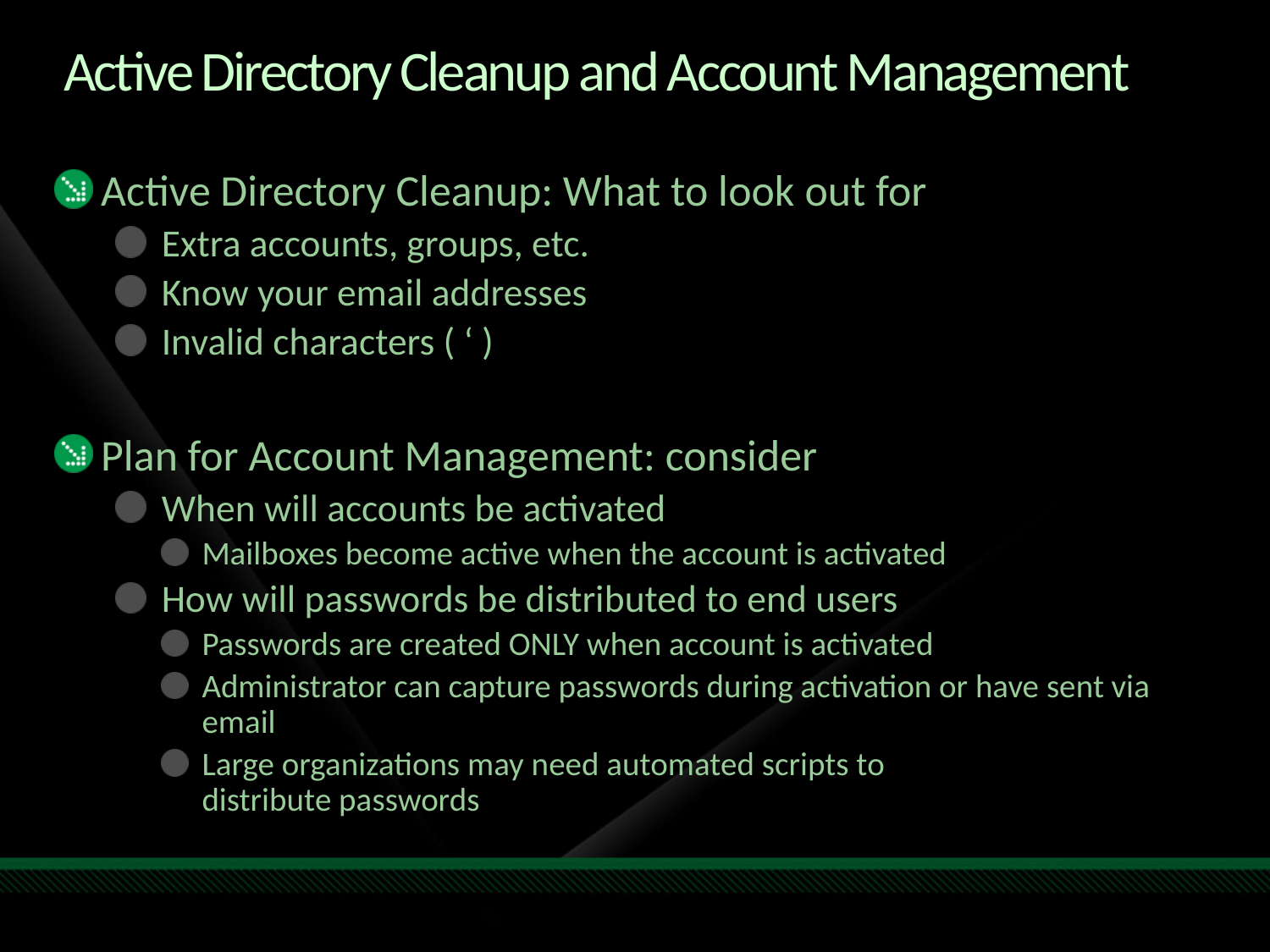

# Active Directory Cleanup and Account Management
Active Directory Cleanup: What to look out for
Extra accounts, groups, etc.
Know your email addresses
Invalid characters ( ‘ )

Plan for Account Management: consider
When will accounts be activated
Mailboxes become active when the account is activated
How will passwords be distributed to end users
Passwords are created ONLY when account is activated
Administrator can capture passwords during activation or have sent via email
Large organizations may need automated scripts to
distribute passwords